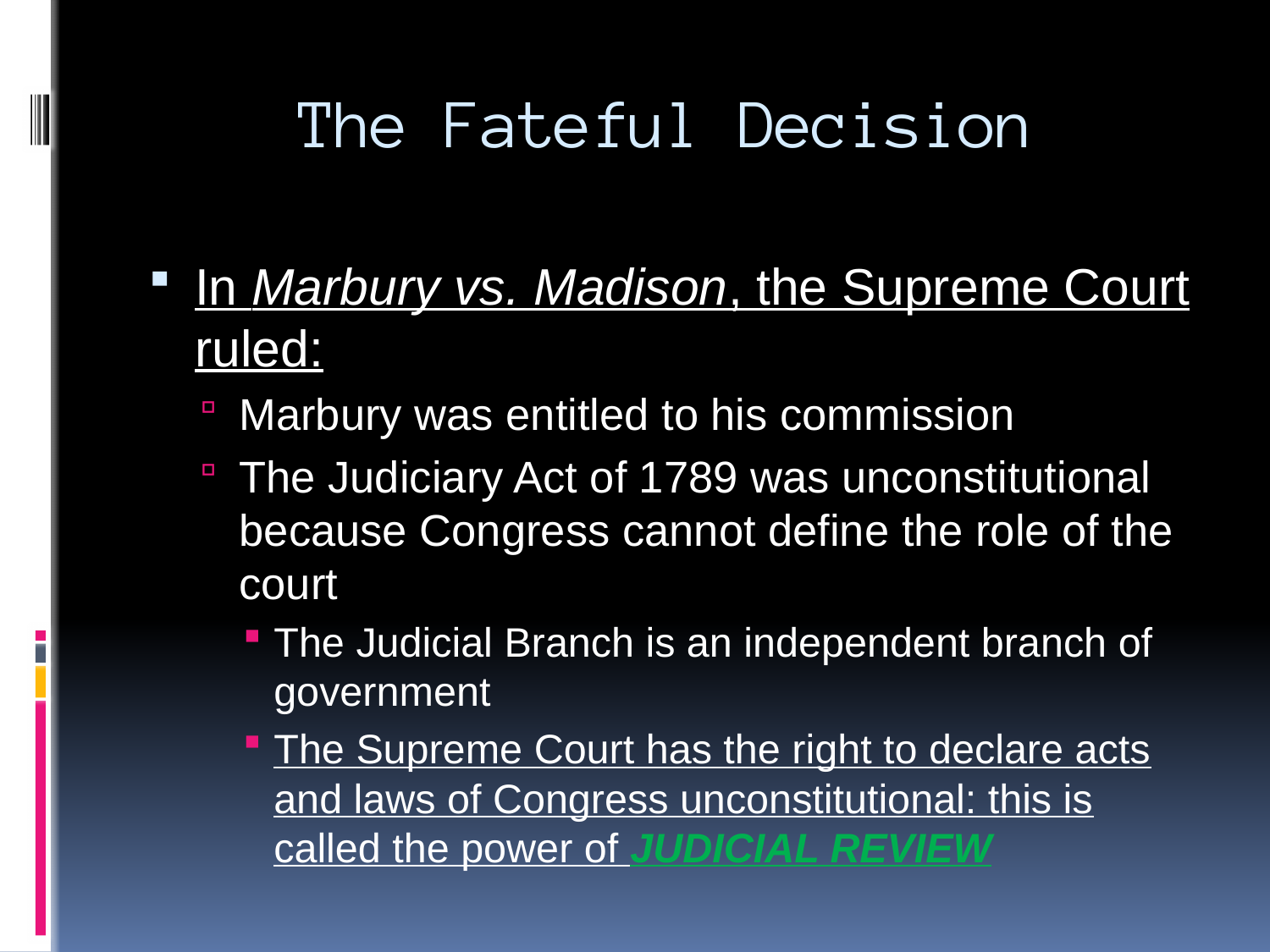

# The Fateful Decision
In Marbury vs. Madison, the Supreme Court ruled:
Marbury was entitled to his commission
The Judiciary Act of 1789 was unconstitutional because Congress cannot define the role of the court
The Judicial Branch is an independent branch of government
The Supreme Court has the right to declare acts and laws of Congress unconstitutional: this is called the power of JUDICIAL REVIEW